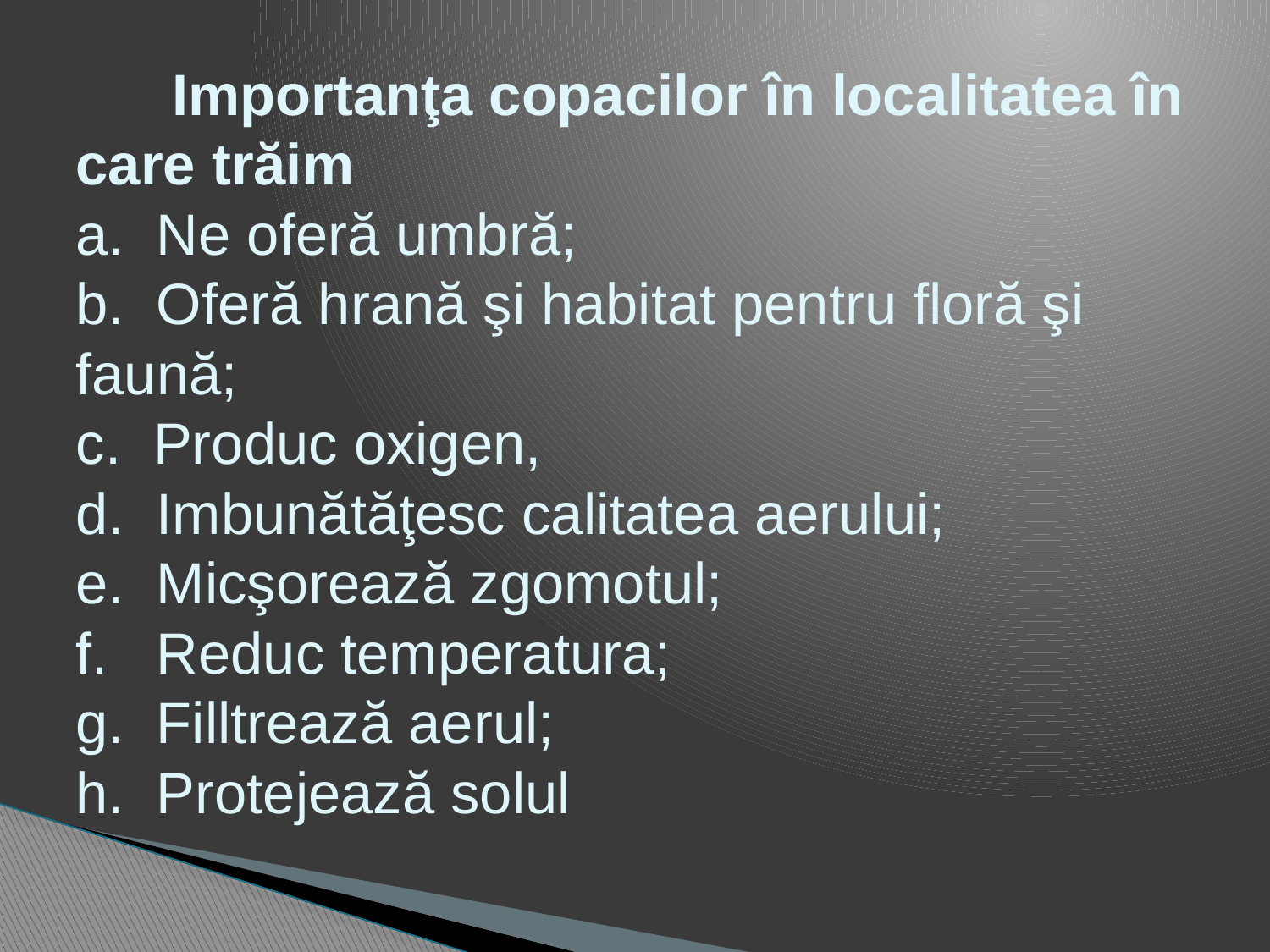

# Importanţa copacilor în localitatea în care trăim  a.  Ne oferă umbră; b.  Oferă hrană şi habitat pentru floră şi faună; c.  Produc oxigen, d.  Imbunătăţesc calitatea aerului; e.  Micşorează zgomotul; f.   Reduc temperatura; g.  Filltrează aerul; h.  Protejează solul